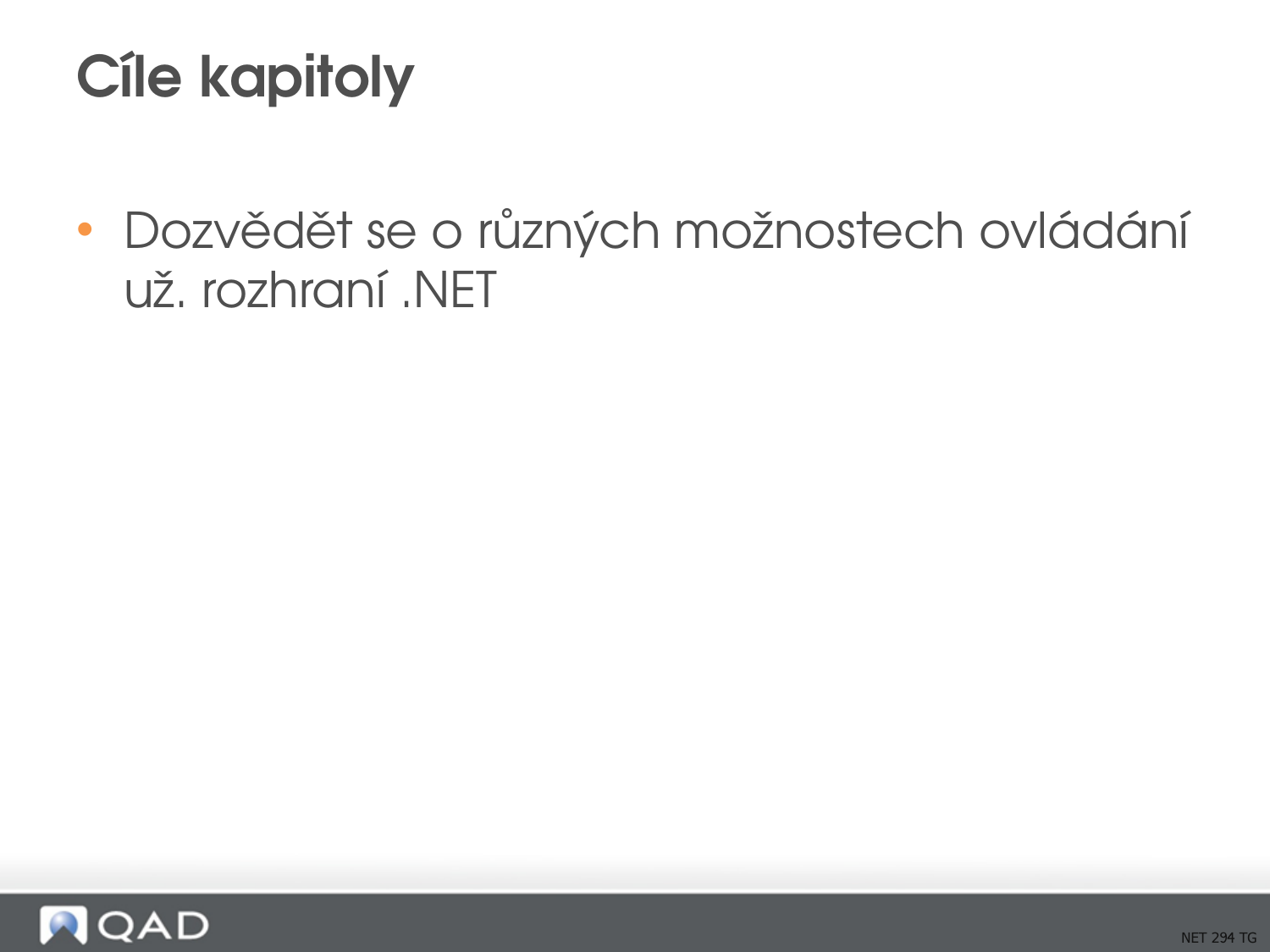

# Cíle kapitoly

Dozvědět se o různých možnostech ovládání už. rozhraní .NET
NET 294 TG